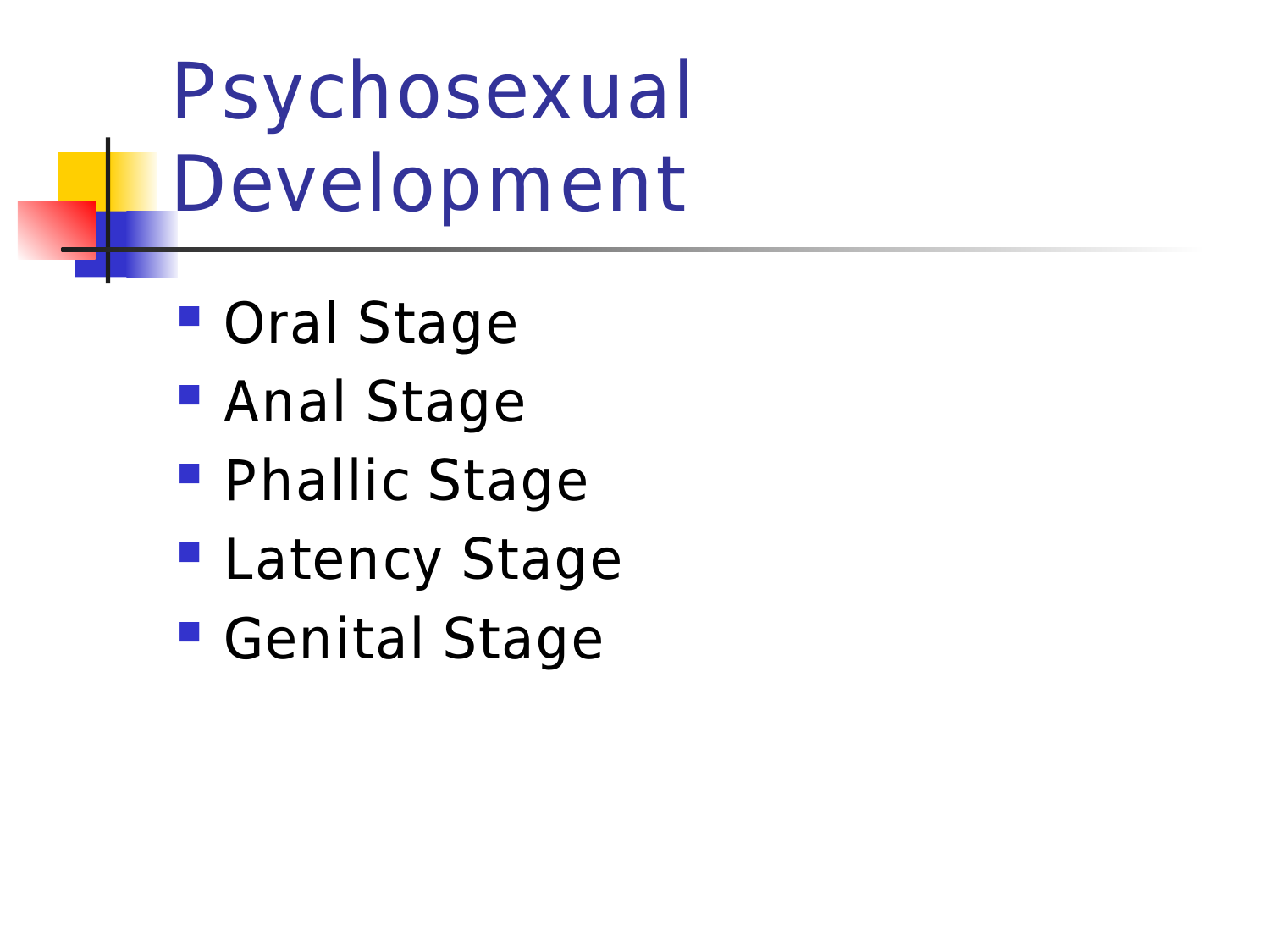

# Psychosexual Development
Oral Stage
Anal Stage
Phallic Stage
Latency Stage
Genital Stage